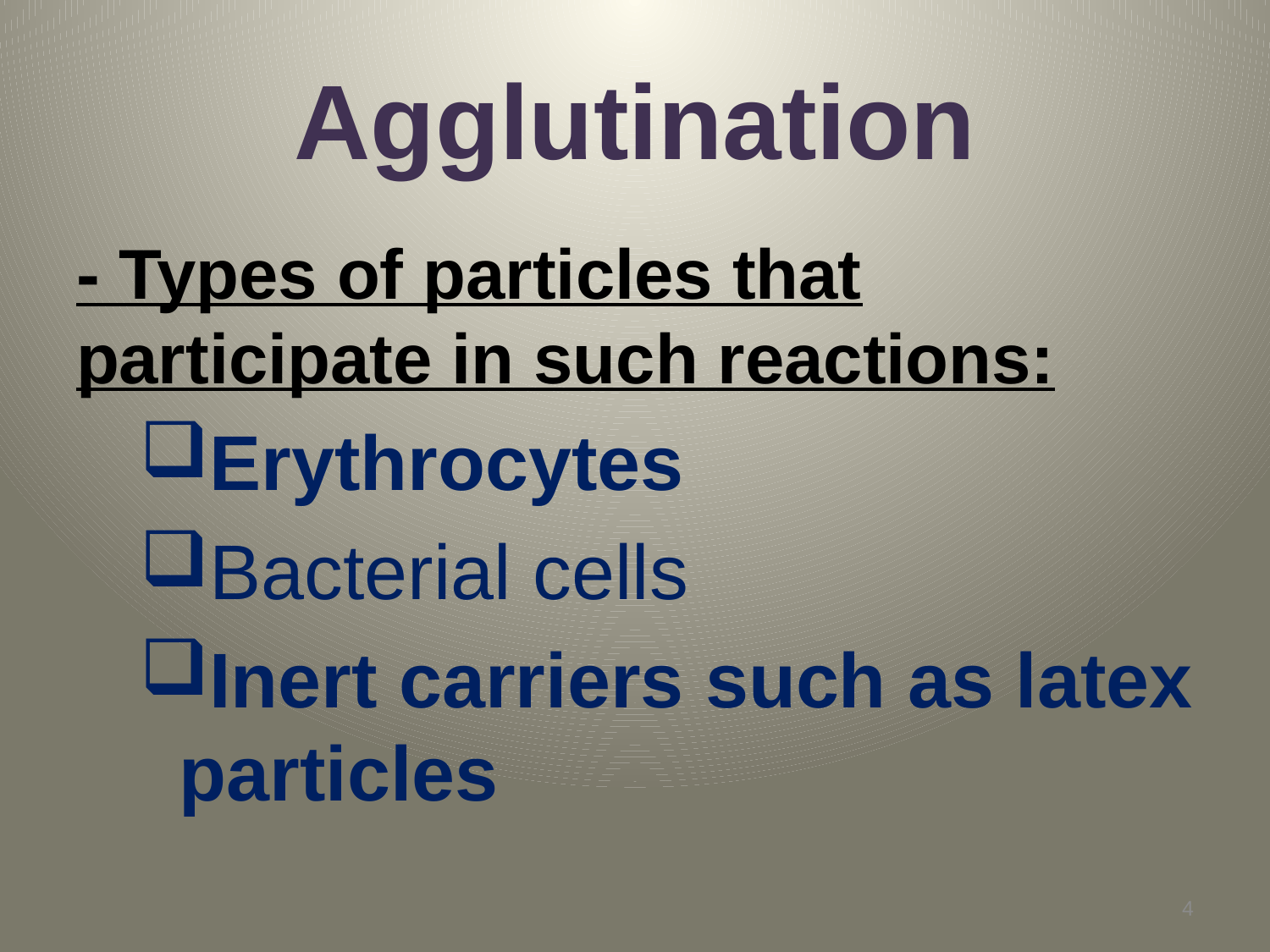

# Agglutination
- Types of particles that participate in such reactions:
Erythrocytes
Bacterial cells
Inert carriers such as latex particles
4